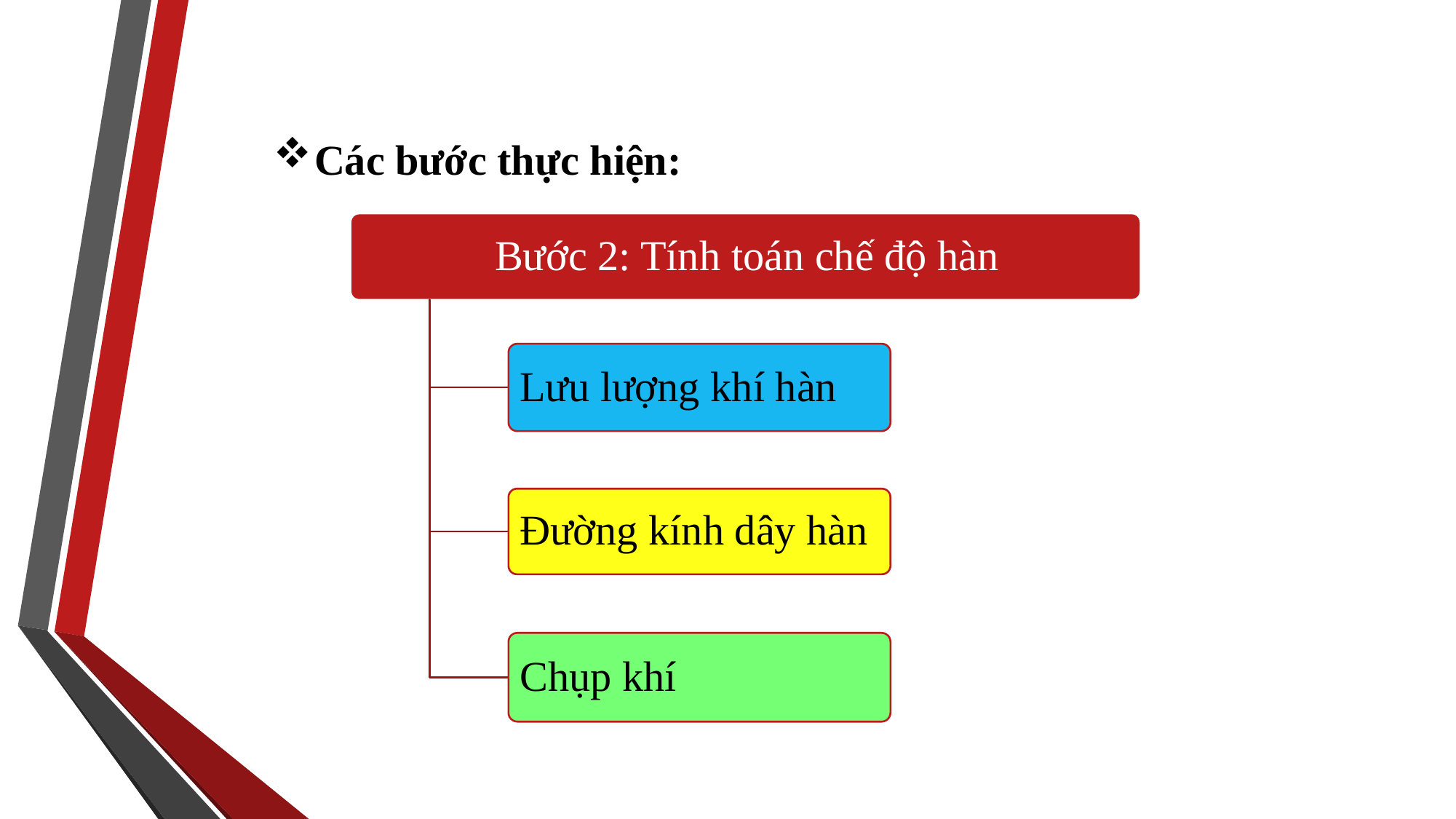

Các bước thực hiện:
Bước 2: Tính toán chế độ hàn
Lưu lượng khí hàn
Đường kính dây hàn
Chụp khí